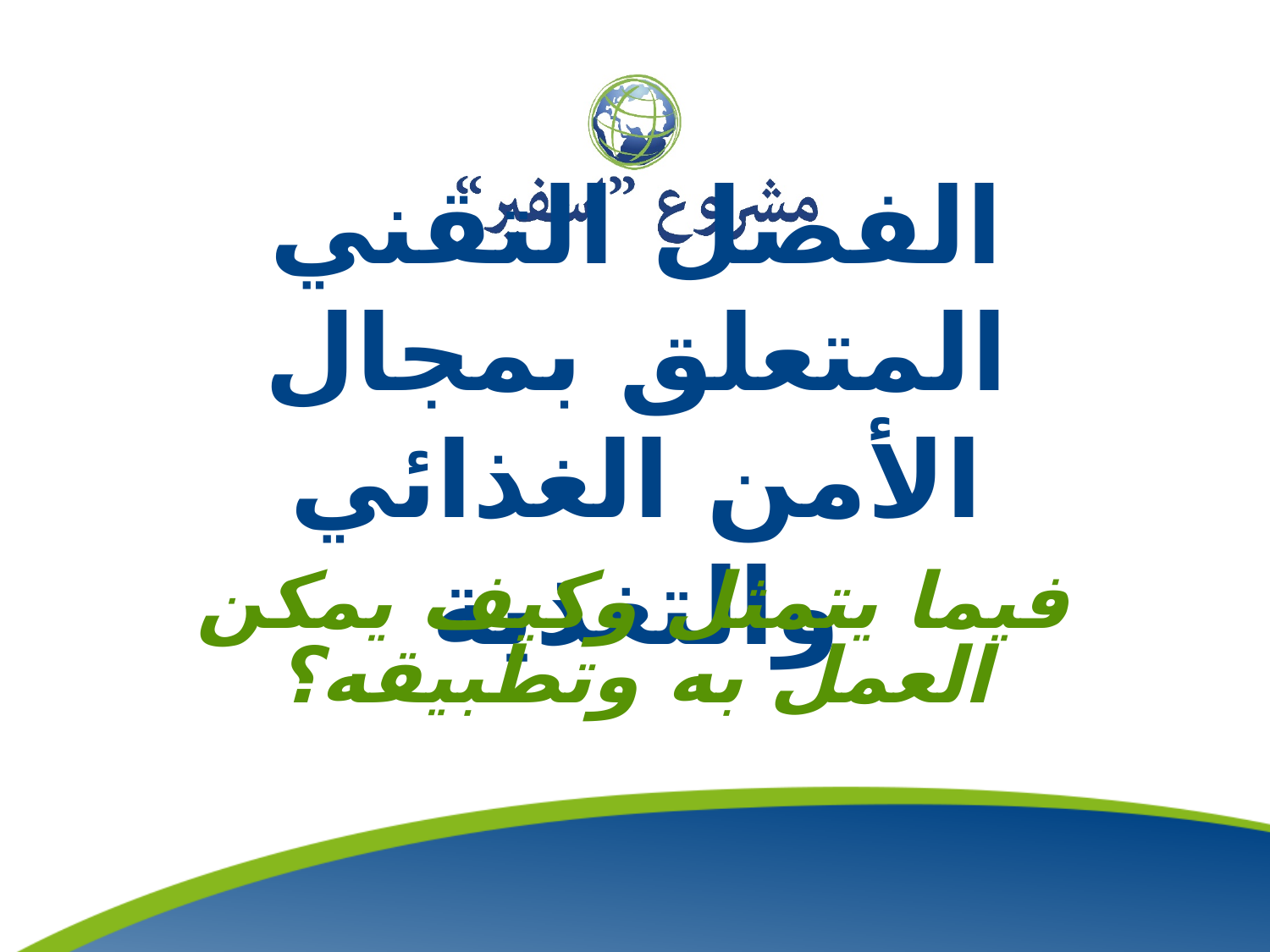

# الفصل التقني المتعلق بمجال الأمن الغذائي والتغذية
فيما يتمثل وكيف يمكن العمل به وتطبيقه؟